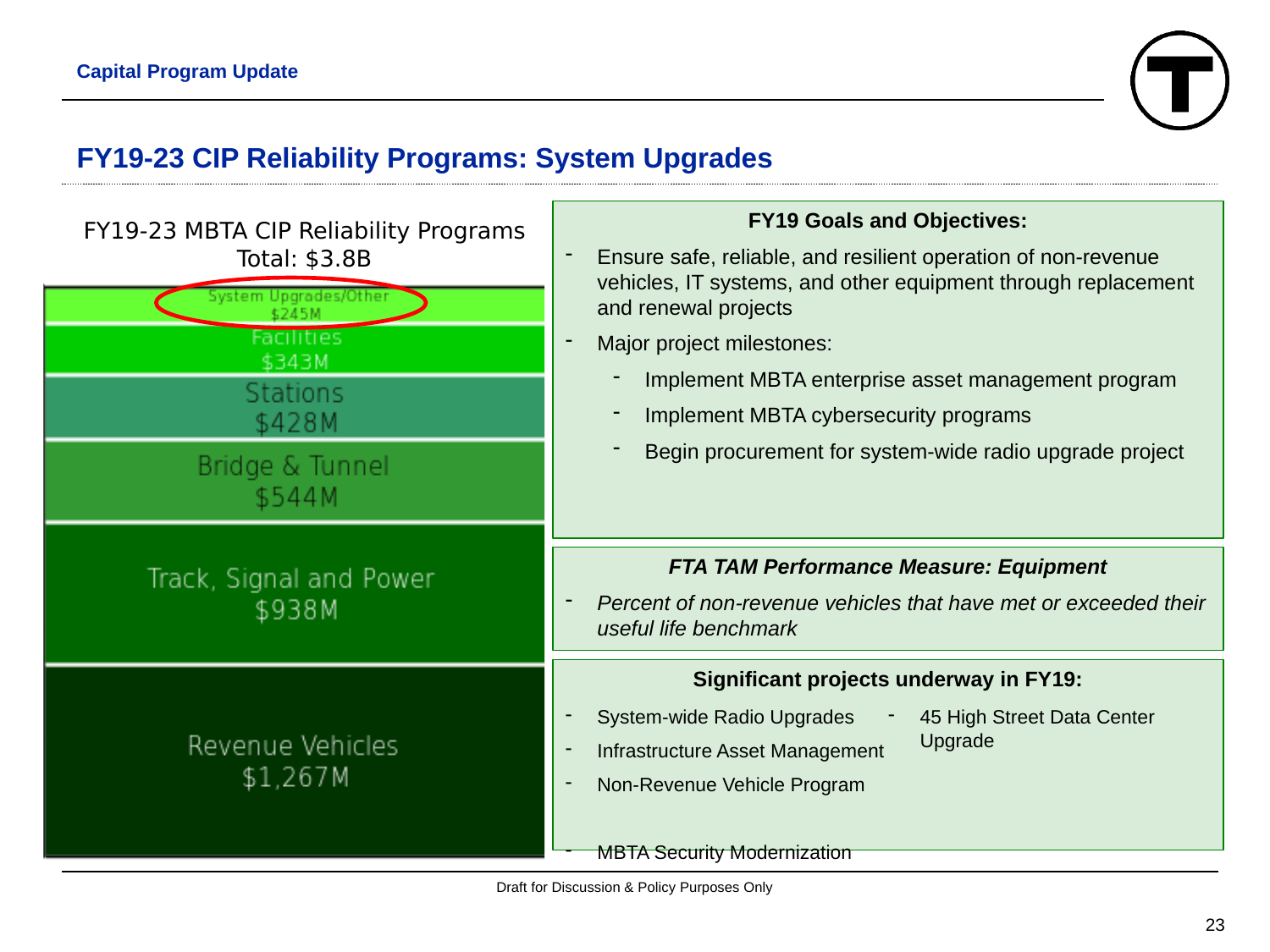

Capital Program Update
# FY19-23 CIP Reliability Programs: System Upgrades
FY19 Goals and Objectives:
Ensure safe, reliable, and resilient operation of non-revenue vehicles, IT systems, and other equipment through replacement and renewal projects
Major project milestones:
Implement MBTA enterprise asset management program
Implement MBTA cybersecurity programs
Begin procurement for system-wide radio upgrade project

FY19-23 MBTA CIP Reliability Programs Total: $3.8B

FTA TAM Performance Measure: Equipment
Percent of non-revenue vehicles that have met or exceeded their useful life benchmark

Significant projects underway in FY19:

System-wide Radio Upgrades
Infrastructure Asset Management
Non-Revenue Vehicle Program

MBTA Security Modernization
45 High Street Data Center Upgrade